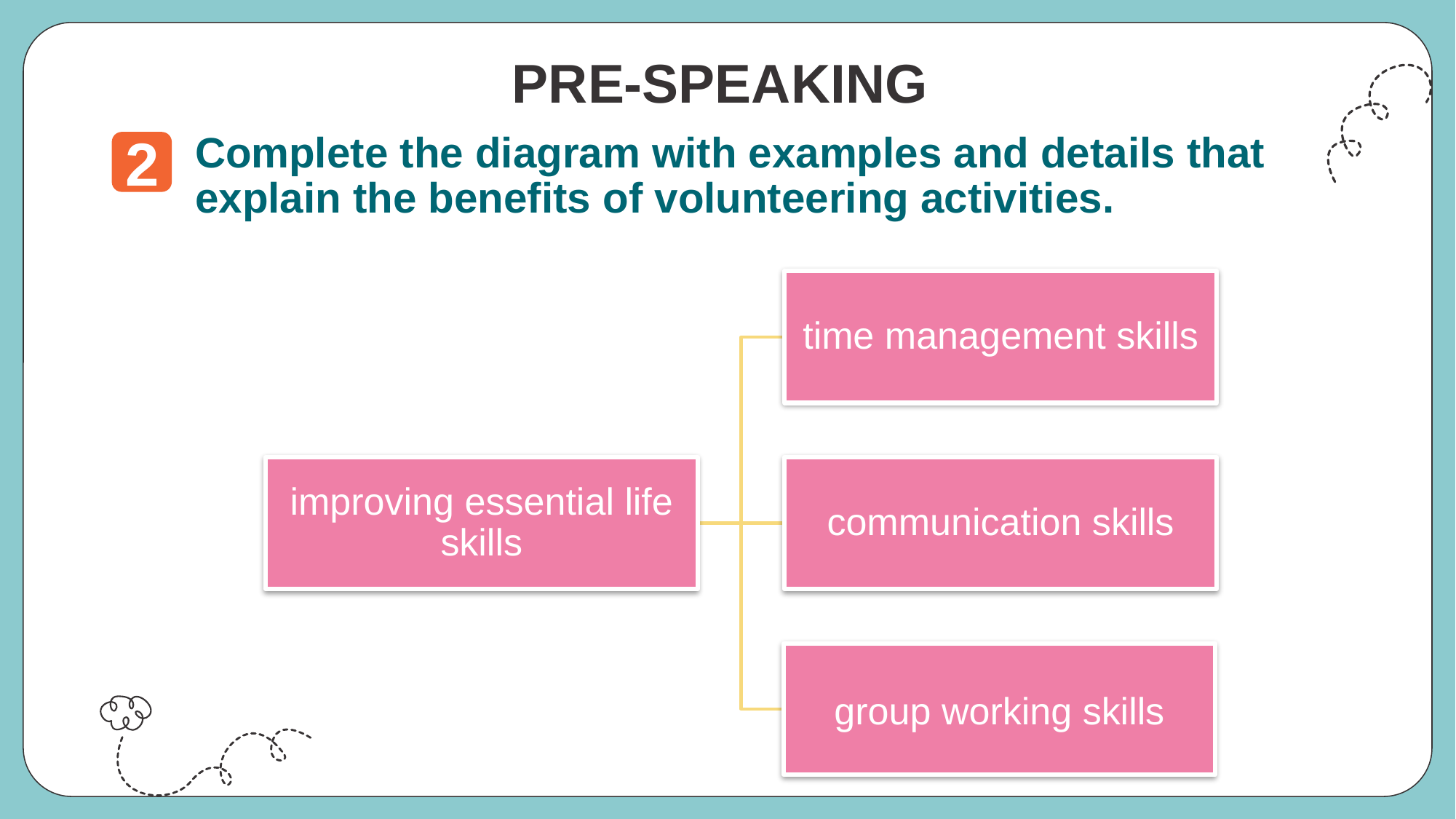

PRE-SPEAKING
2
Complete the diagram with examples and details that explain the benefits of volunteering activities.

improving essential life skills
time management skills
communication skills
…
group working skills